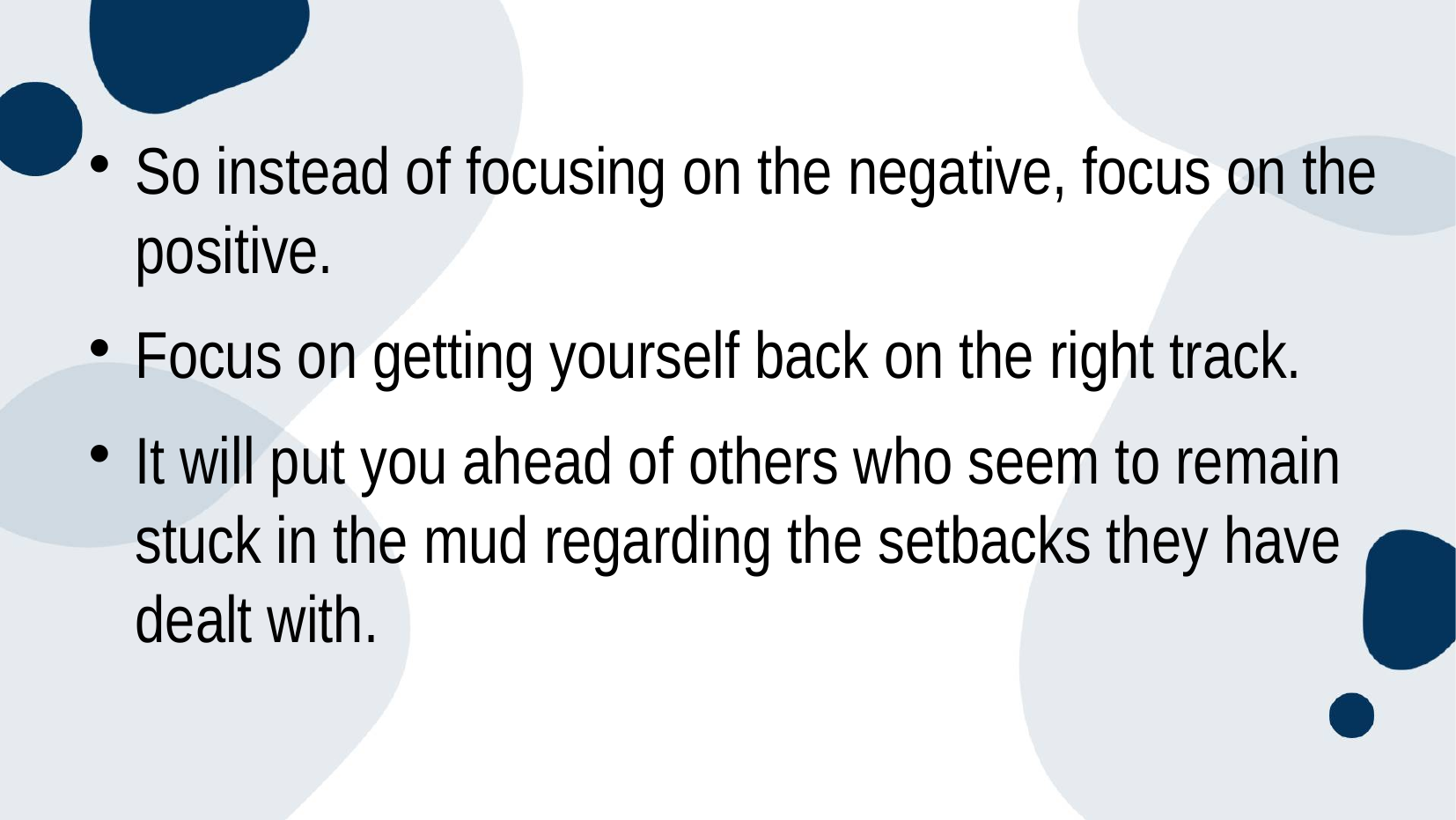

# So instead of focusing on the negative, focus on the positive.
Focus on getting yourself back on the right track.
It will put you ahead of others who seem to remain stuck in the mud regarding the setbacks they have dealt with.